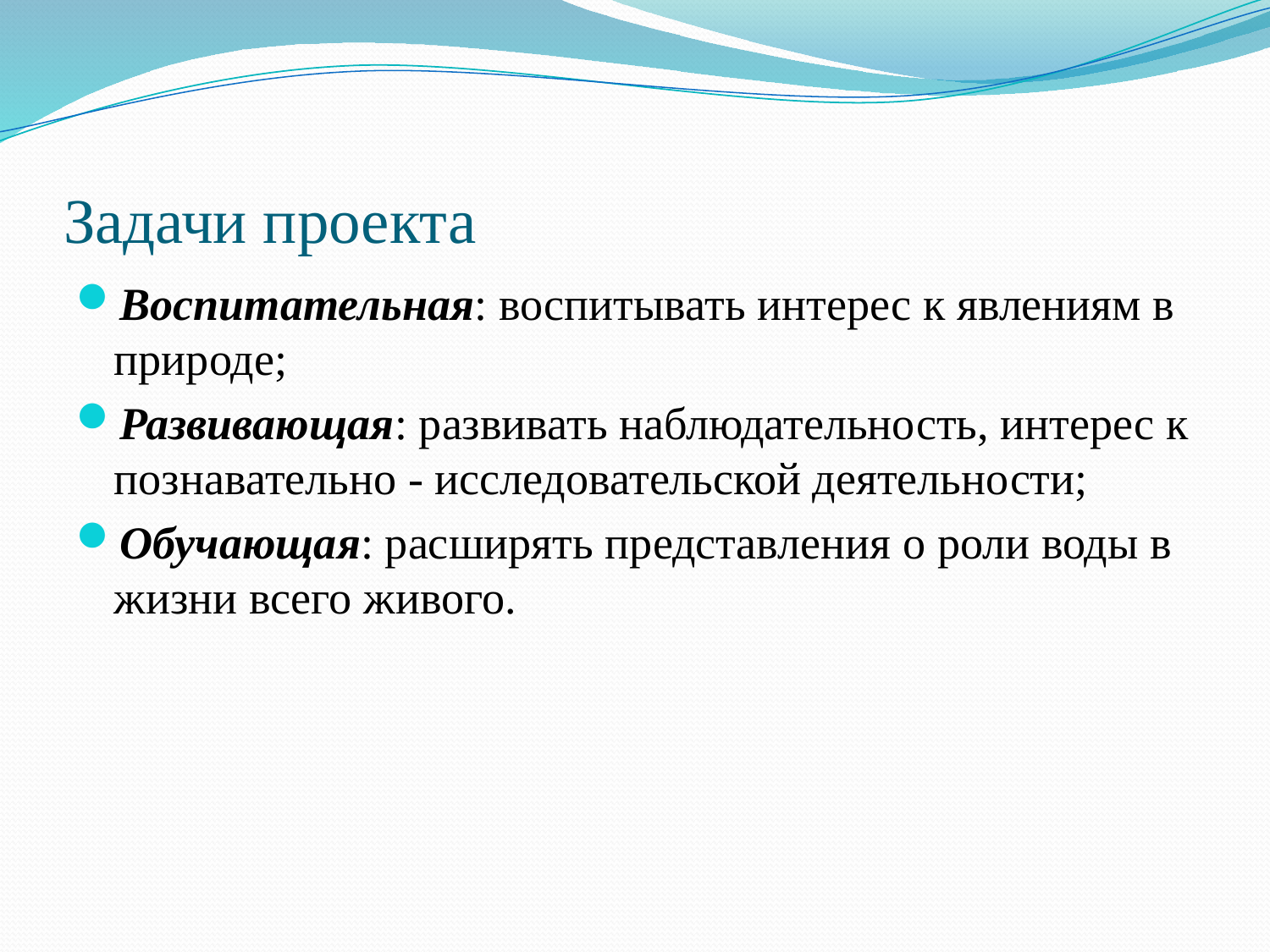

# Задачи проекта
Воспитательная: воспитывать интерес к явлениям в природе;
Развивающая: развивать наблюдательность, интерес к познавательно - исследовательской деятельности;
Обучающая: расширять представления о роли воды в жизни всего живого.